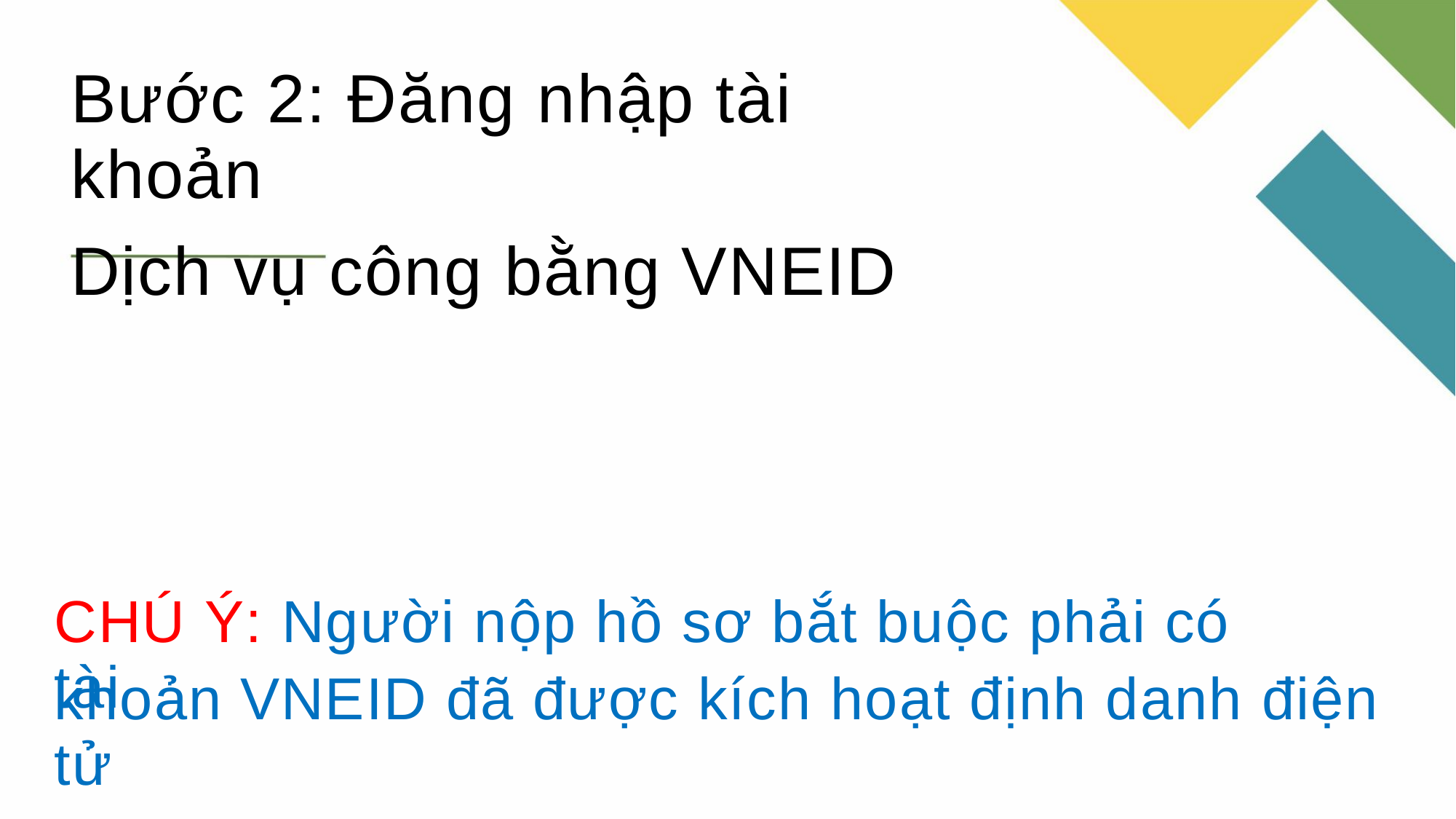

Bước 2: Đăng nhập tài khoản
Dịch vụ công bằng VNEID
CHÚ Ý: Người nộp hồ sơ bắt buộc phải có tài
khoản VNEID đã được kích hoạt định danh điện tử